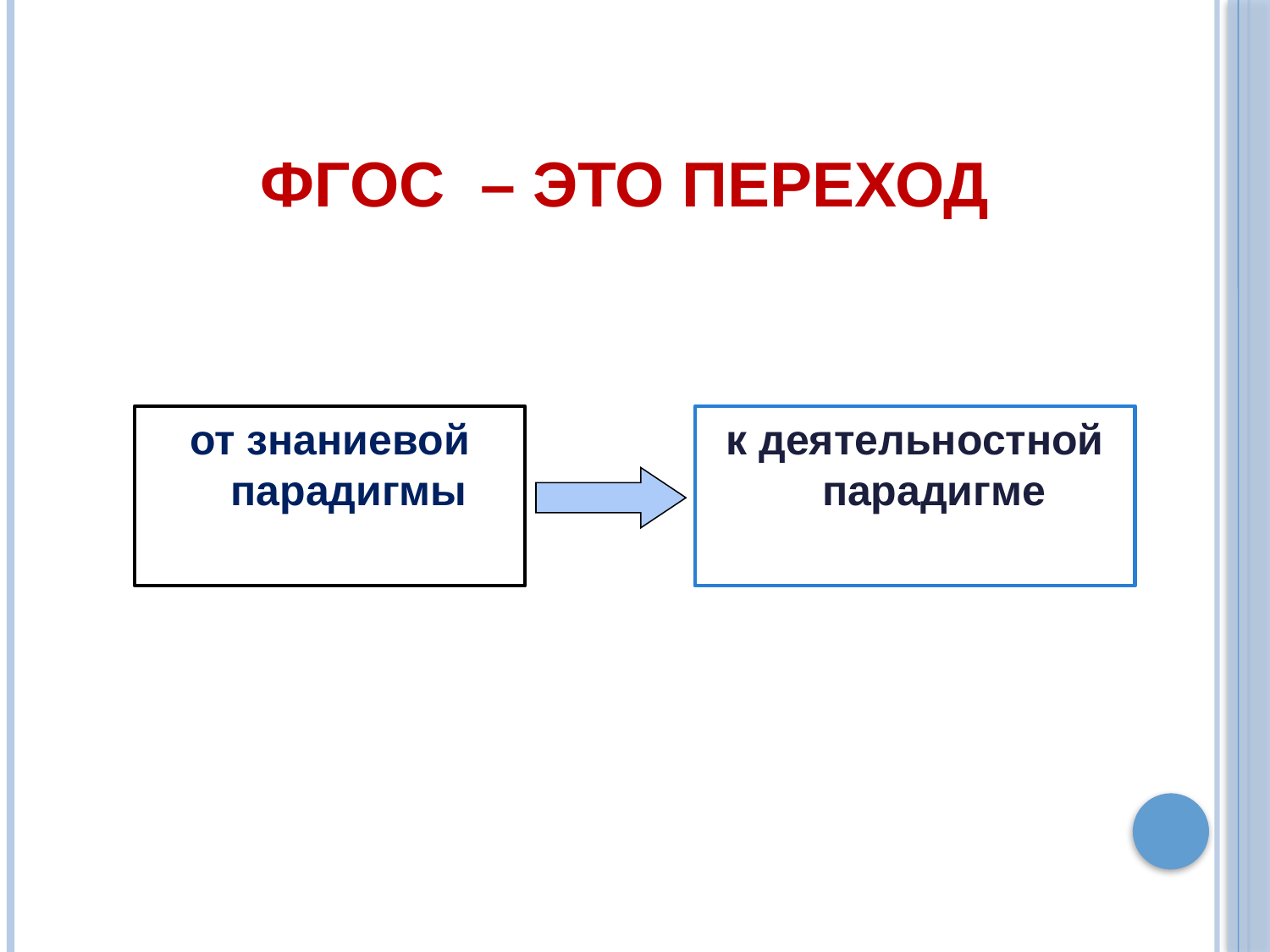

# ФГОС  – это переход
от знаниевой парадигмы
к деятельностной парадигме